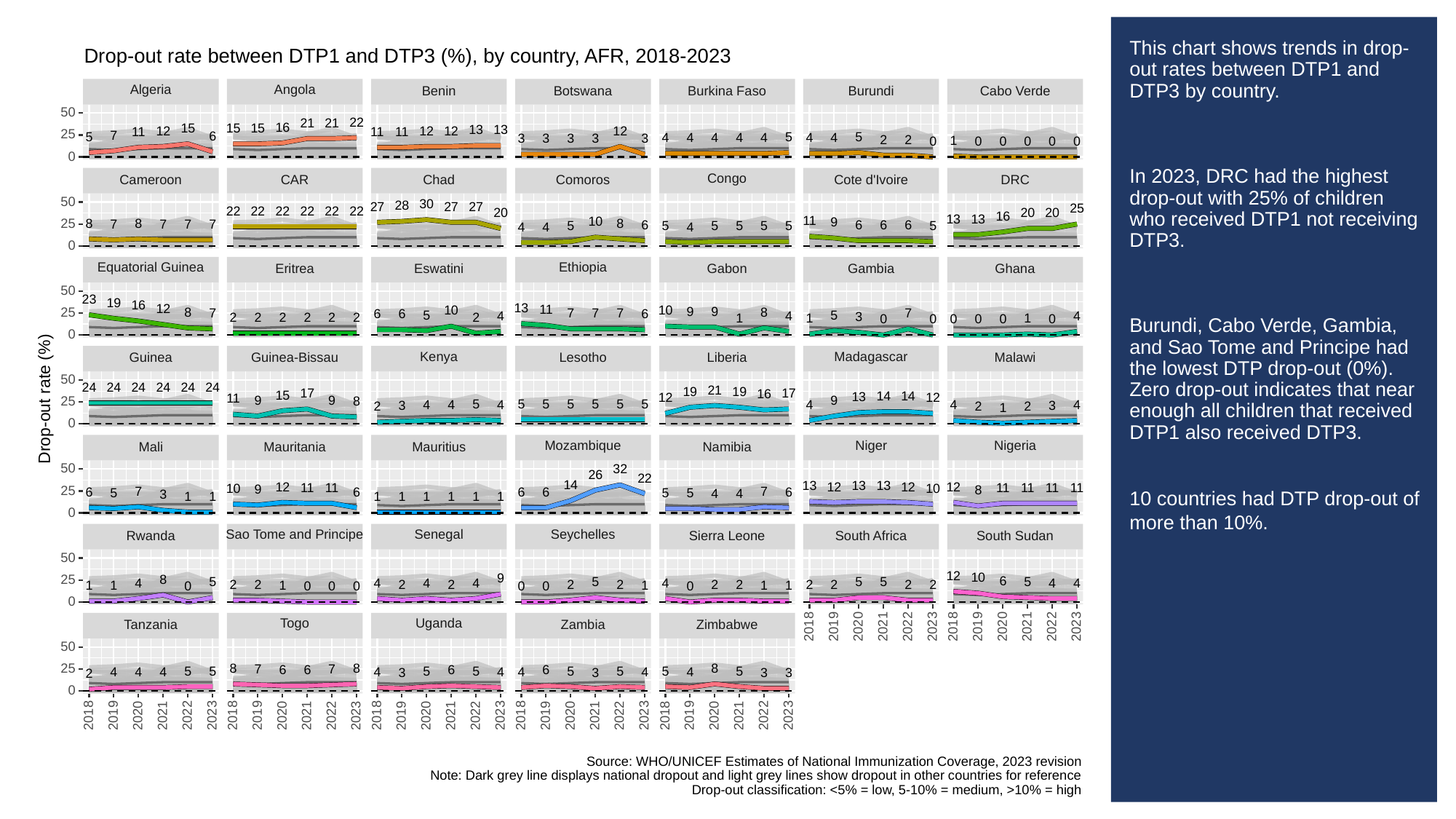

# This chart shows trends in drop-out rates between DTP1 and DTP3 by country.

In 2023, DRC had the highest drop-out with 25% of children who received DTP1 not receiving DTP3.

Burundi, Cabo Verde, Gambia, and Sao Tome and Principe had the lowest DTP drop-out (0%). Zero drop-out indicates that near enough all children that received DTP1 also received DTP3.

10 countries had DTP drop-out of more than 10%.

Drop-out rate between DTP1 and DTP3 (%), by country, AFR, 2018-2023

Algeria
Angola
Cabo Verde
Benin
Botswana
Burkina Faso
Burundi

50

22
21
21
16

15
15
15
13
13
12
12
12
12
11
11
11

25

7
6
5
5
5
4
4
4
4
4
4
4
3
3
3
3
3

2
2

1

0
0
0
0
0
0

0

Congo
Cameroon
CAR
Chad
Comoros
Cote d'Ivoire
DRC

50
30
28

27
27
27
25
22
22
22
22
22
22
20
20
20
16

13
13
11
10

9
25
8
8
8

7
7
7
7
6
6
6
6
5
5
5
5
5
5
5
4
4
4

0

Equatorial Guinea
Ethiopia
Gabon
Gambia
Ghana
Eritrea
Eswatini

50

23
19
16

13
12
11
10
10

9
9
25
8
8

7
7
7
7
7
6
6
6
5
5
4
4
4
3

2
2
2
2
2
2
2

1
1
1

0
0
0
0
0
0

0

Kenya
Madagascar
Guinea
Guinea-Bissau
Lesotho
Liberia
Malawi

50

24
24
24
24
24
24
21
19
19
17
17
16

Drop-out rate (%)
15
14
14
13
12
12
11

9
9
9
25
8

5
5
5
5
5
5
5
4
4
4
4
4
4
3
3

2
2
2

1

0

Niger
Nigeria
Mozambique
Mali
Mauritania
Mauritius
Namibia

50
32

26
22

14
13
13
13
12
12
12
12
11
11
11
11
11
11
10
10

9
25
8

7
7
6
6
6
6
6
5
5
5
4
4
3

1
1
1
1
1
1
1
1

0

Senegal
Seychelles
Sao Tome and Principe
Sierra Leone
South Africa
South Sudan
Rwanda

50

12
10

9
25
8

6
5
5
5
5
5
4
4
4
4
4
4
4

2
2
2
2
2
2
2
2
2
2
2
2

1
1
1
1
1
1

0
0
0
0
0
0
0

0

Togo
Uganda
Tanzania
Zambia
Zimbabwe
2023
2023
2018
2019
2020
2021
2022
2018
2019
2020
2021
2022

50

25
8
8
8

7
7
6
6
6
6
5
5
5
5
5
5
5
5
4
4
4
4
4
4
4
4
3
3
3
3

2

0

2023
2023
2023
2023
2023
2018
2019
2020
2021
2022
2018
2019
2020
2021
2022
2018
2019
2020
2021
2022
2018
2019
2020
2021
2022
2018
2019
2020
2021
2022
Source: WHO/UNICEF Estimates of National Immunization Coverage, 2023 revision
Note: Dark grey line displays national dropout and light grey lines show dropout in other countries for reference
Drop-out classification: <5% = low, 5-10% = medium, >10% = high